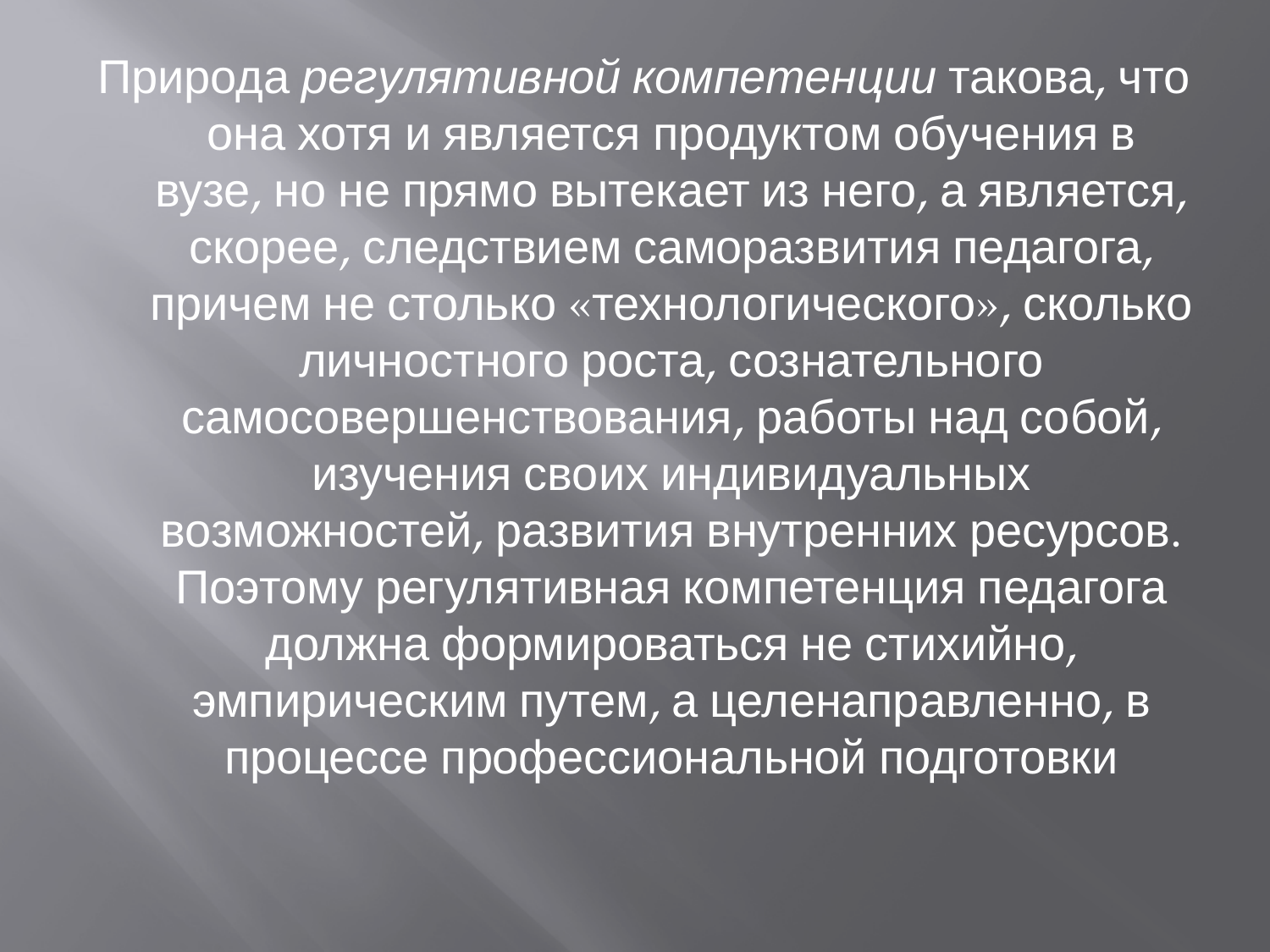

Природа регулятивной компетенции такова, что она хотя и является продуктом обучения в вузе, но не прямо вытекает из него, а является, скорее, следствием саморазвития педагога, причем не столько «технологического», сколько личностного роста, сознательного самосовершенствования, работы над собой, изучения своих индивидуальных возможностей, развития внутренних ресурсов. Поэтому регулятивная компетенция педагога должна формироваться не стихийно, эмпирическим путем, а целенаправленно, в процессе профессиональной подготовки